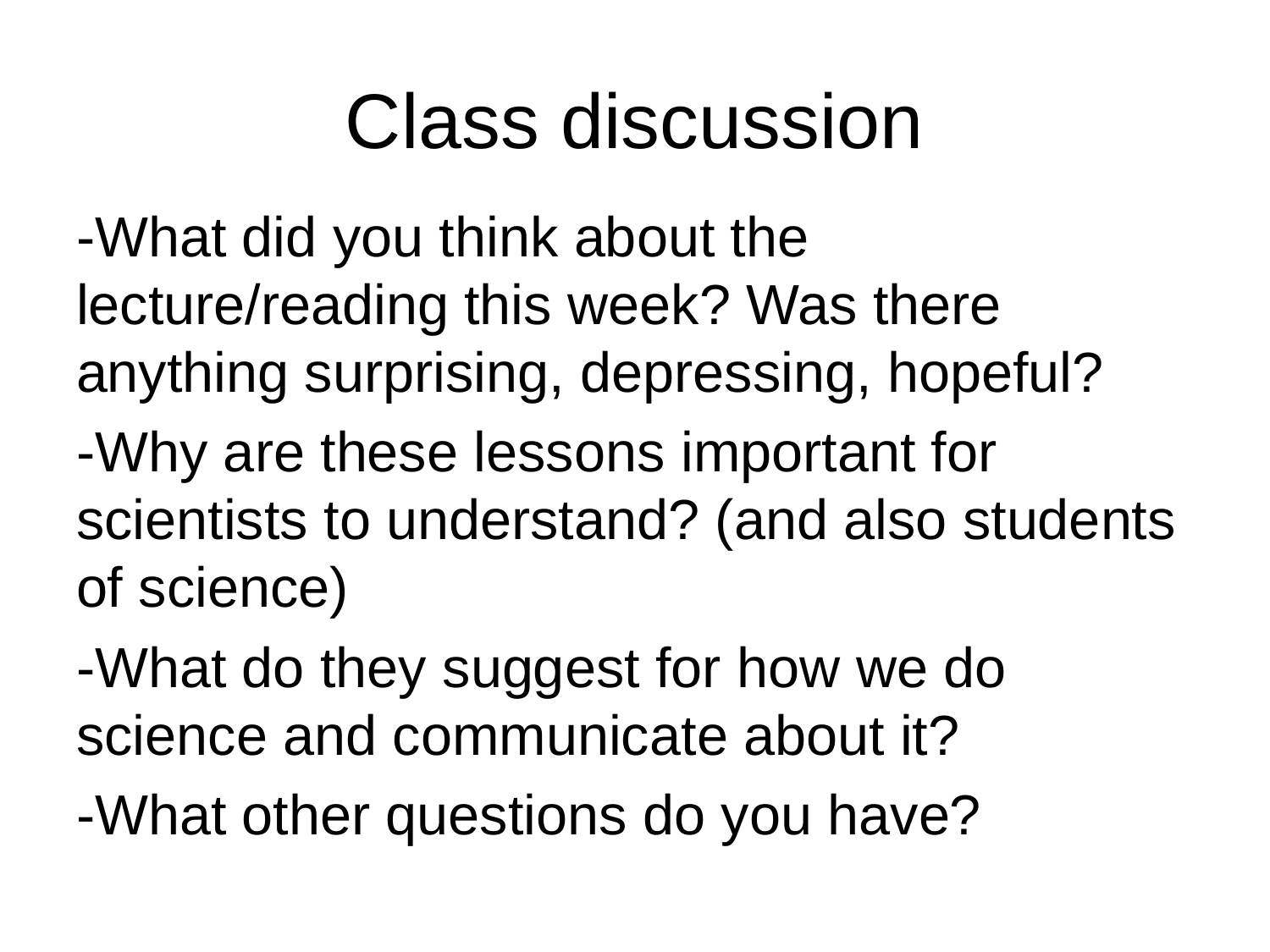

# Class discussion
-What did you think about the lecture/reading this week? Was there anything surprising, depressing, hopeful?
-Why are these lessons important for scientists to understand? (and also students of science)
-What do they suggest for how we do science and communicate about it?
-What other questions do you have?